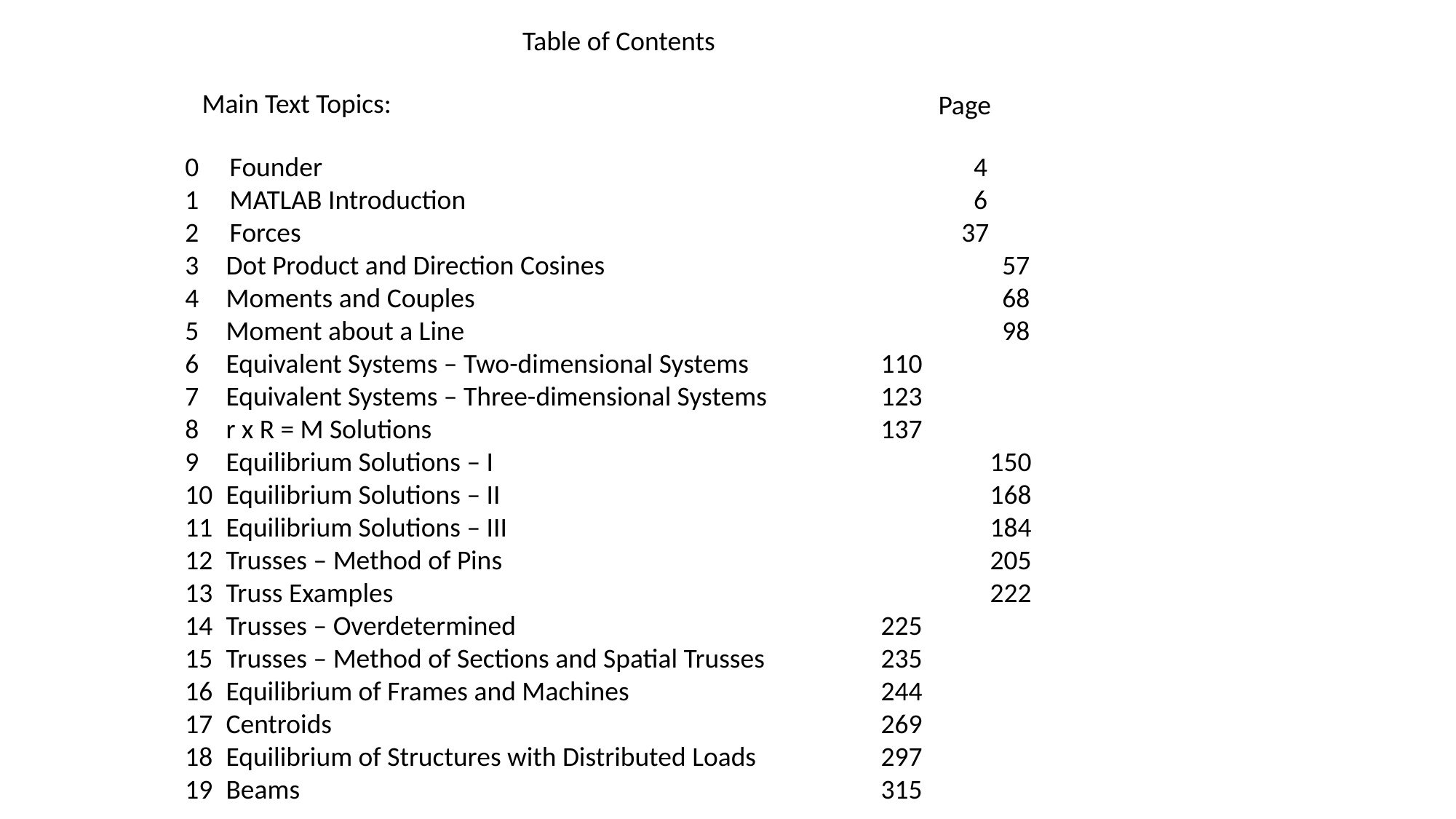

Table of Contents
Main Text Topics:
Page
0     Founder						    4
1     MATLAB Introduction					    6
2     Forces						  37
Dot Product and Direction Cosines				  57
Moments and Couples					  68
Moment about a Line					  98
Equivalent Systems – Two-dimensional Systems		110
Equivalent Systems – Three-dimensional Systems		123
r x R = M Solutions					137
Equilibrium Solutions – I					150
Equilibrium Solutions – II					168
Equilibrium Solutions – III					184
Trusses – Method of Pins					205
Truss Examples						222
Trusses – Overdetermined				225
Trusses – Method of Sections and Spatial Trusses		235
Equilibrium of Frames and Machines			244
Centroids						269
Equilibrium of Structures with Distributed Loads		297
Beams						315